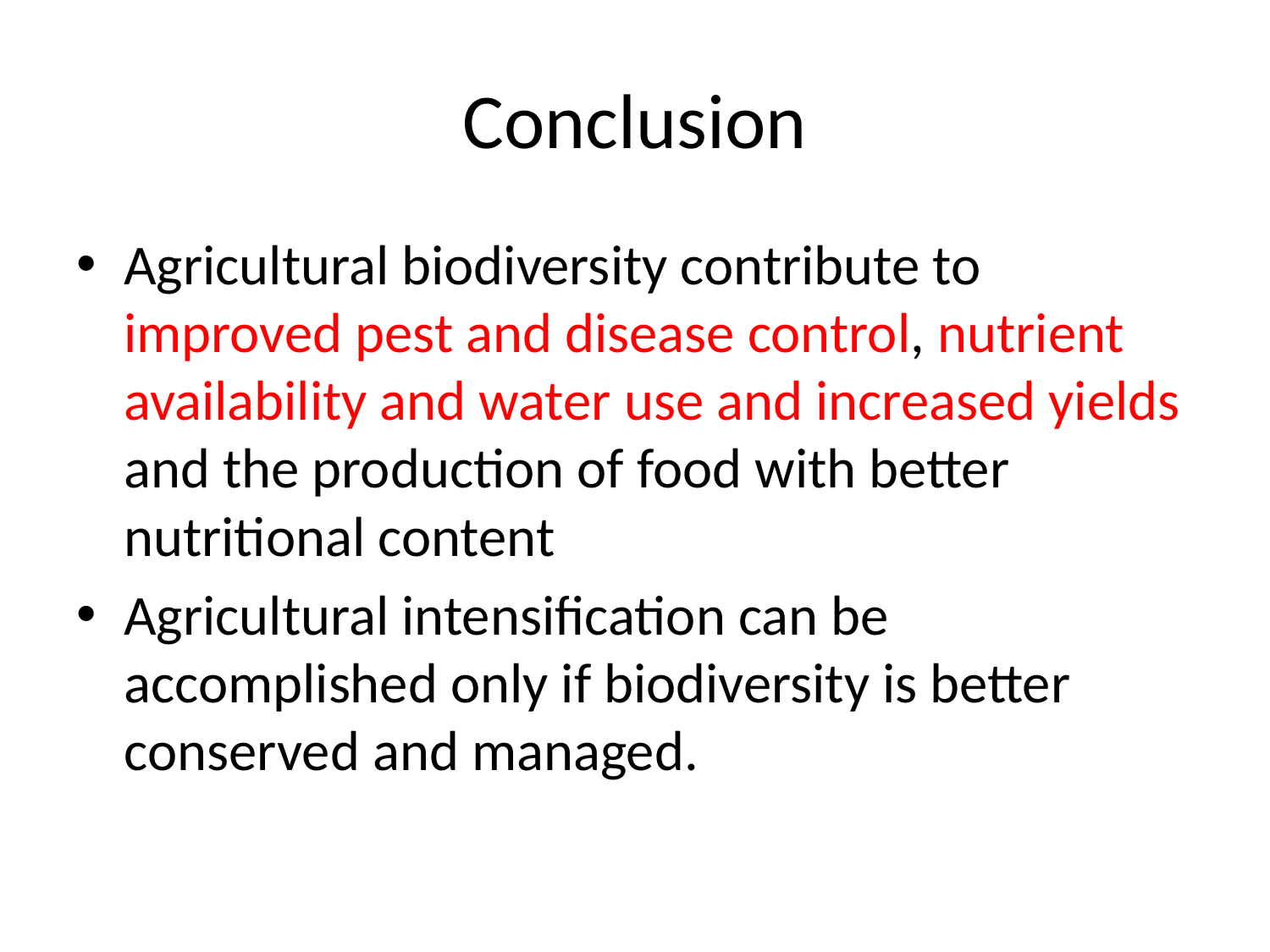

# Conclusion
Agricultural biodiversity contribute to improved pest and disease control, nutrient availability and water use and increased yields and the production of food with better nutritional content
Agricultural intensification can be  accomplished only if biodiversity is better conserved and managed.